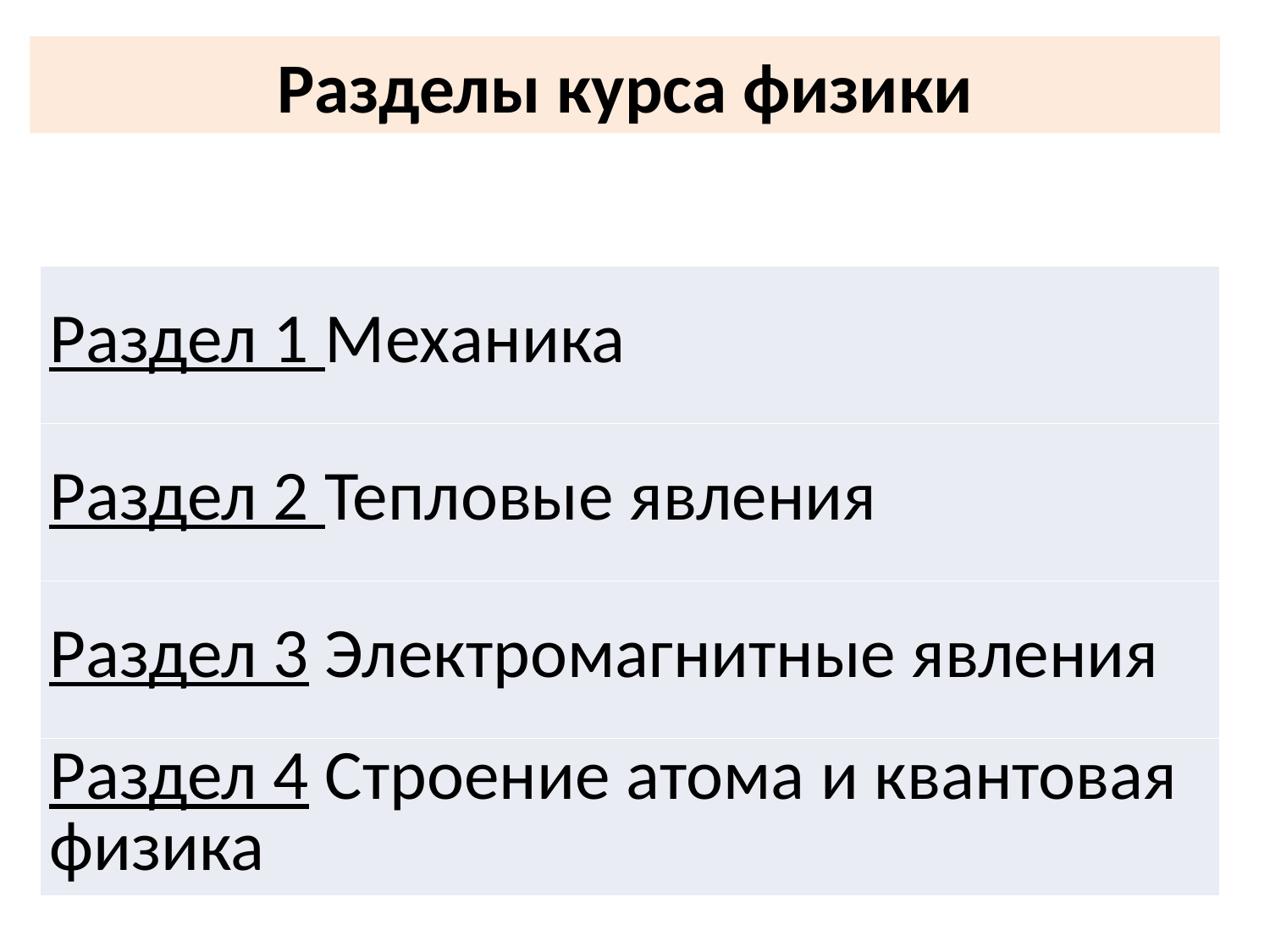

Разделы курса физики
| Раздел 1 Механика |
| --- |
| Раздел 2 Тепловые явления |
| Раздел 3 Электромагнитные явления |
| Раздел 4 Строение атома и квантовая физика |